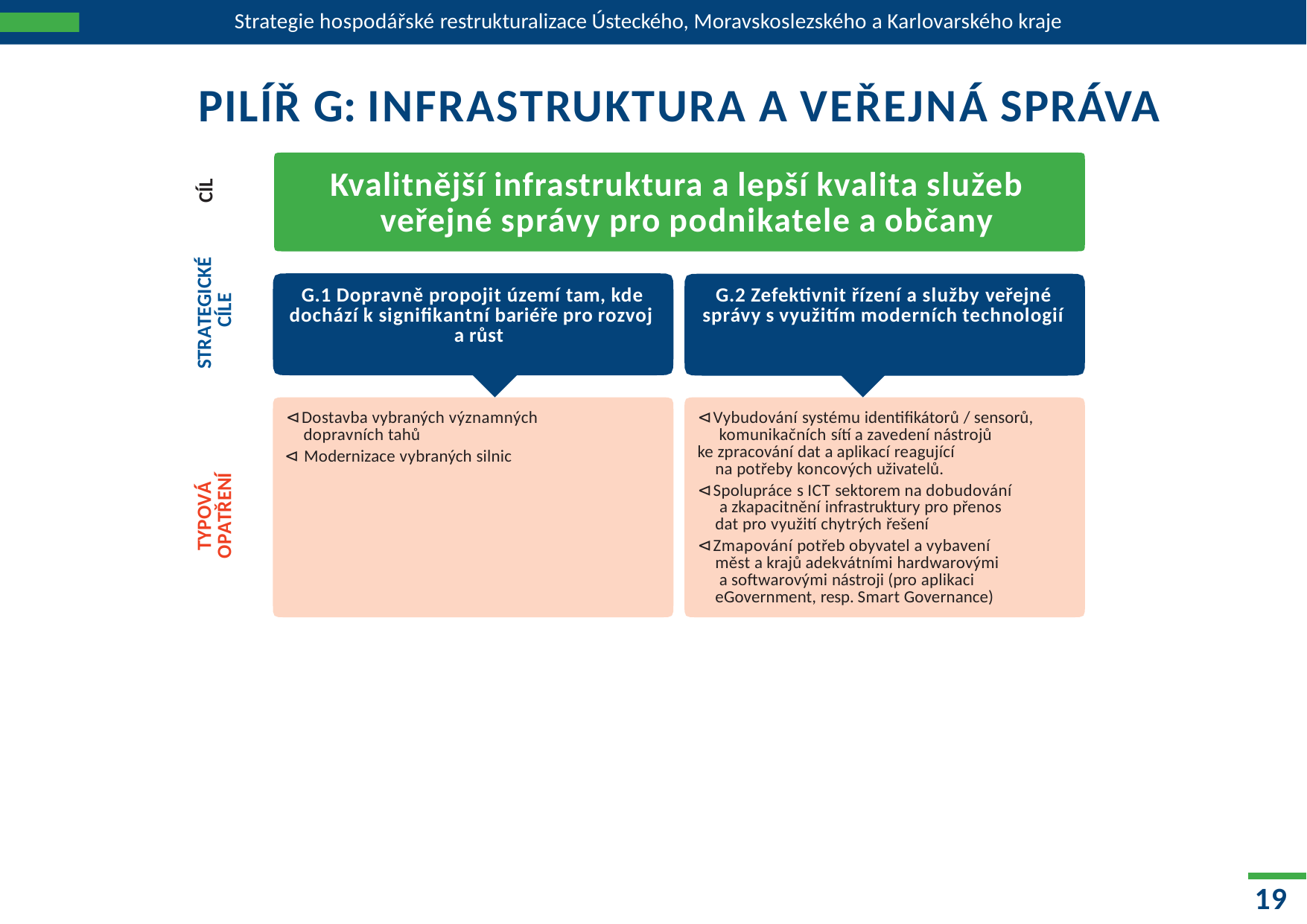

Strategie hospodářské restrukturalizace Ústeckého, Moravskoslezského a Karlovarského kraje

# PILÍŘ G: INFRASTRUKTURA A VEŘEJNÁ SPRÁVA

Kvalitnější infrastruktura a lepší kvalita služeb  veřejné správy pro podnikatele a občany
CÍL
STRATEGICKÉ CÍLE

G.1 Dopravně propojit území tam, kde  dochází k signifikantní bariéře pro rozvoj
a růst
G.2 Zefektivnit řízení a služby veřejné  správy s využitím moderních technologií

⊲ Dostavba vybraných významných  dopravních tahů
⊲    Modernizace vybraných silnic
⊲ Vybudování systému identifikátorů / sensorů,  komunikačních sítí a zavedení nástrojů
ke zpracování dat a aplikací reagující  na potřeby koncových uživatelů.
⊲ Spolupráce s ICT sektorem na dobudování  a zkapacitnění infrastruktury pro přenos  dat pro využití chytrých řešení
⊲ Zmapování potřeb obyvatel a vybavení  měst a krajů adekvátními hardwarovými  a softwarovými nástroji (pro aplikaci  eGovernment, resp. Smart Governance)
TYPOVÁ OPATŘENÍ
19